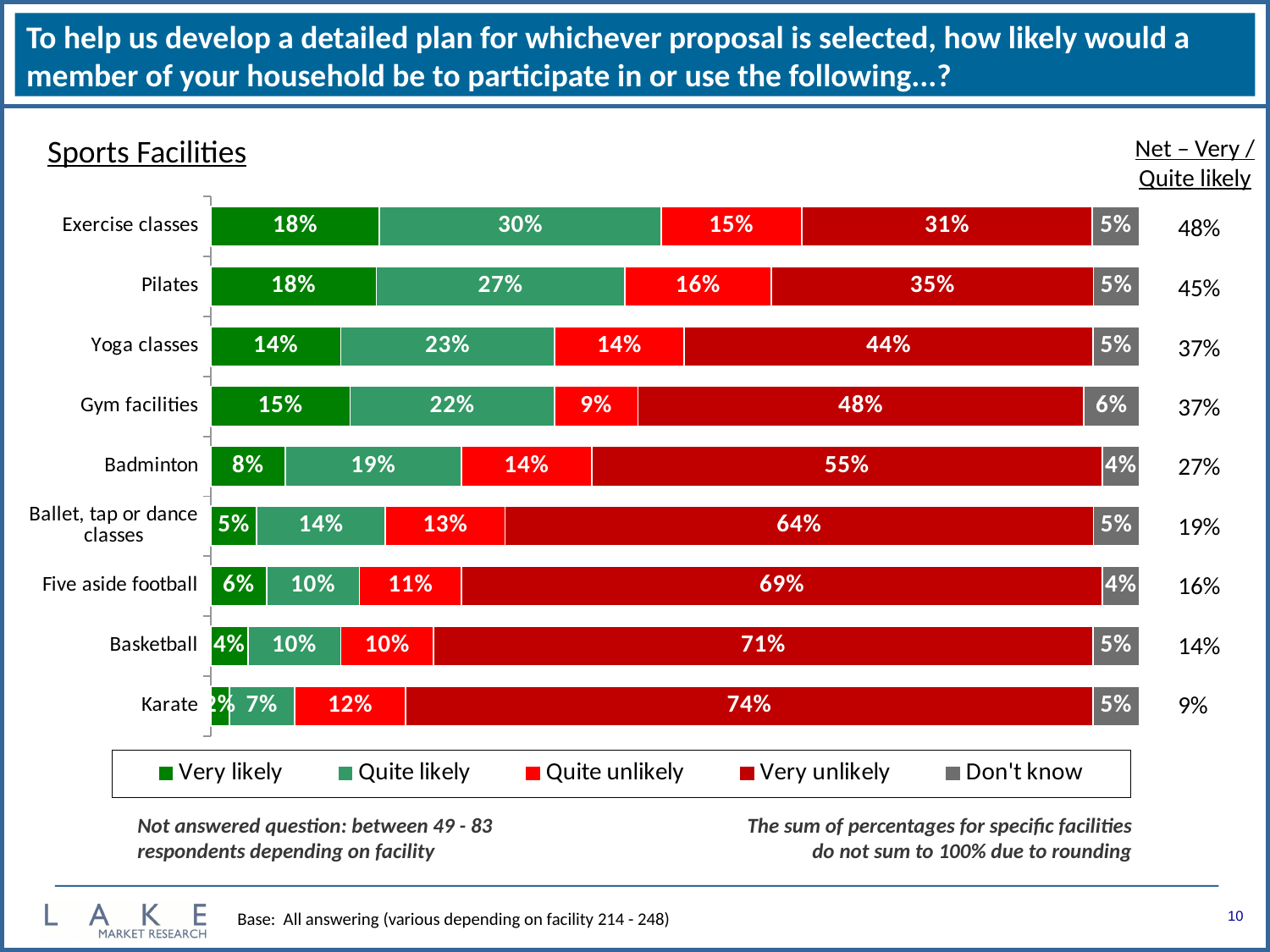

# To help us develop a detailed plan for whichever proposal is selected, how likely would a member of your household be to participate in or use the following...?
Sports Facilities
Net – Very / Quite likely

### Chart

| Category | Very likely | Quite likely | Quite unlikely | Very unlikely | Don't know |
|---|---|---|---|---|---|
| Exercise classes | 0.18 | 0.3 | 0.15 | 0.31 | 0.05 |
| Pilates | 0.18 | 0.27 | 0.16 | 0.35 | 0.05 |
| Yoga classes | 0.14 | 0.23 | 0.14 | 0.44 | 0.05 |
| Gym facilities | 0.15 | 0.22 | 0.09 | 0.48 | 0.06 |
| Badminton | 0.08 | 0.19 | 0.14 | 0.55 | 0.04 |
| Ballet, tap or dance classes | 0.05 | 0.14 | 0.13 | 0.64 | 0.05 |
| Five aside football | 0.06 | 0.1 | 0.11 | 0.69 | 0.04 |
| Basketball | 0.04 | 0.1 | 0.1 | 0.71 | 0.05 |
| Karate | 0.02 | 0.07 | 0.12 | 0.74 | 0.05 |
48%
45%
37%
37%
27%
19%
16%
14%
9%
Not answered question: between 49 - 83 respondents depending on facility
The sum of percentages for specific facilities do not sum to 100% due to rounding
Base:  All answering (various depending on facility 214 - 248)
10